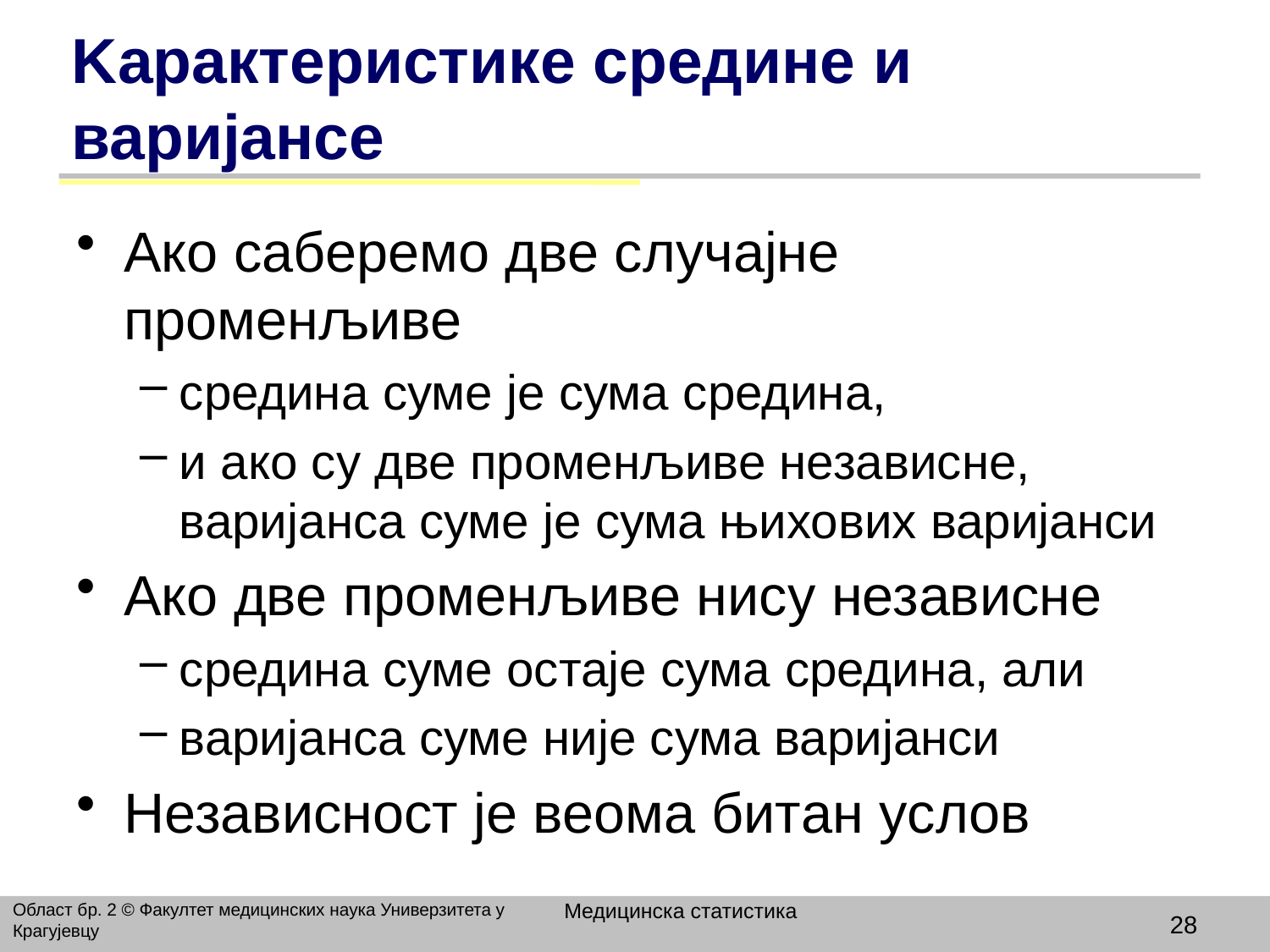

# Kарактеристике средине и варијансе
Aко саберемо две случајне променљиве
средина суме је сума средина,
и ако су две променљиве независне, варијанса суме је сума њихових варијанси
Aко две променљиве нису независне
средина суме остаје сума средина, али
варијанса суме није сума варијанси
Независност је веома битан услов
Медицинска статистика
Област бр. 2 © Факултет медицинских наука Универзитета у Крагујевцу
28